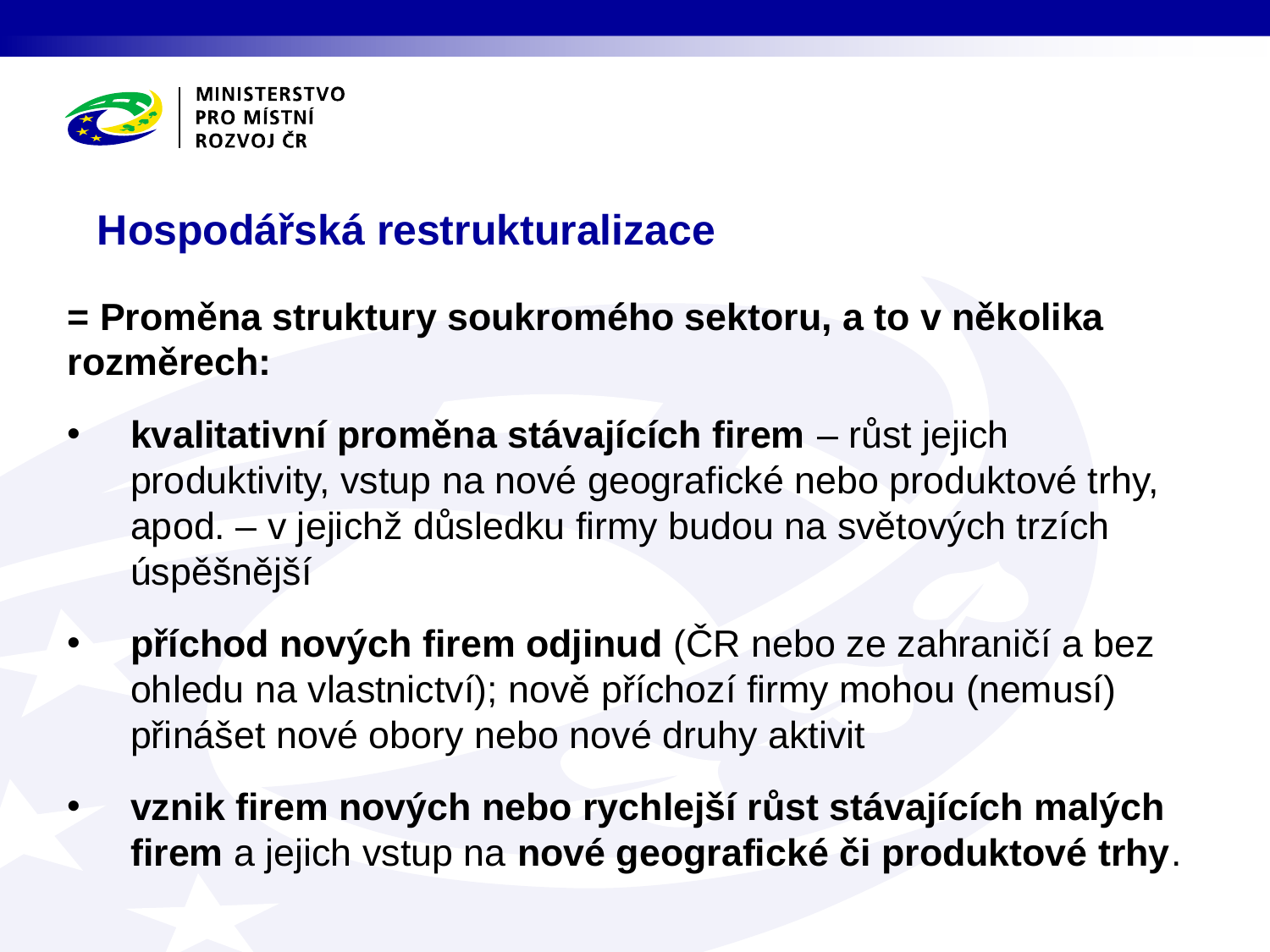

# Hospodářská restrukturalizace
= Proměna struktury soukromého sektoru, a to v několika rozměrech:
kvalitativní proměna stávajících firem – růst jejich produktivity, vstup na nové geografické nebo produktové trhy, apod. – v jejichž důsledku firmy budou na světových trzích úspěšnější
příchod nových firem odjinud (ČR nebo ze zahraničí a bez ohledu na vlastnictví); nově příchozí firmy mohou (nemusí) přinášet nové obory nebo nové druhy aktivit
vznik firem nových nebo rychlejší růst stávajících malých firem a jejich vstup na nové geografické či produktové trhy.